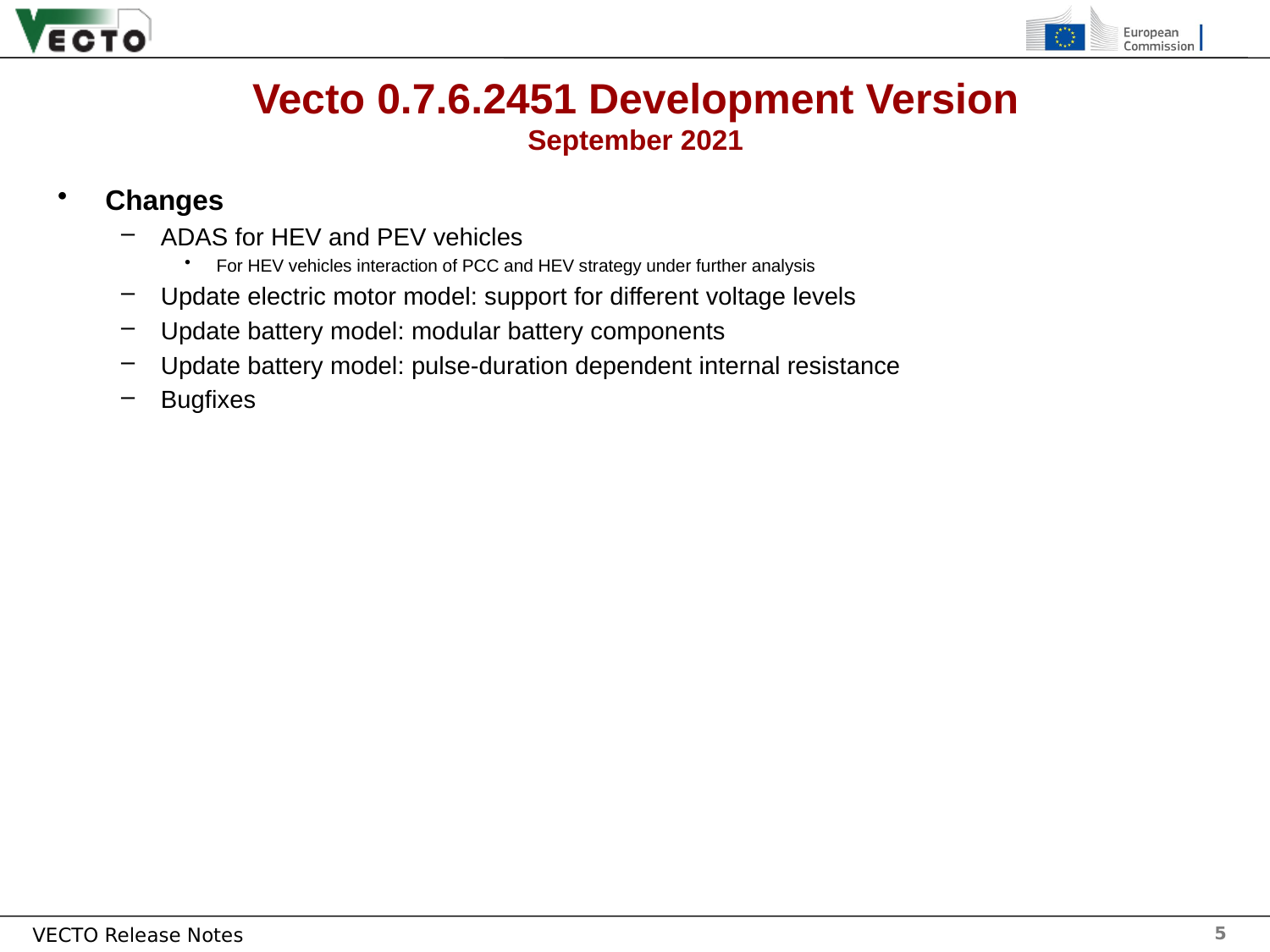

# Vecto 0.7.6.2451 Development Version September 2021
Changes
ADAS for HEV and PEV vehicles
For HEV vehicles interaction of PCC and HEV strategy under further analysis
Update electric motor model: support for different voltage levels
Update battery model: modular battery components
Update battery model: pulse-duration dependent internal resistance
Bugfixes